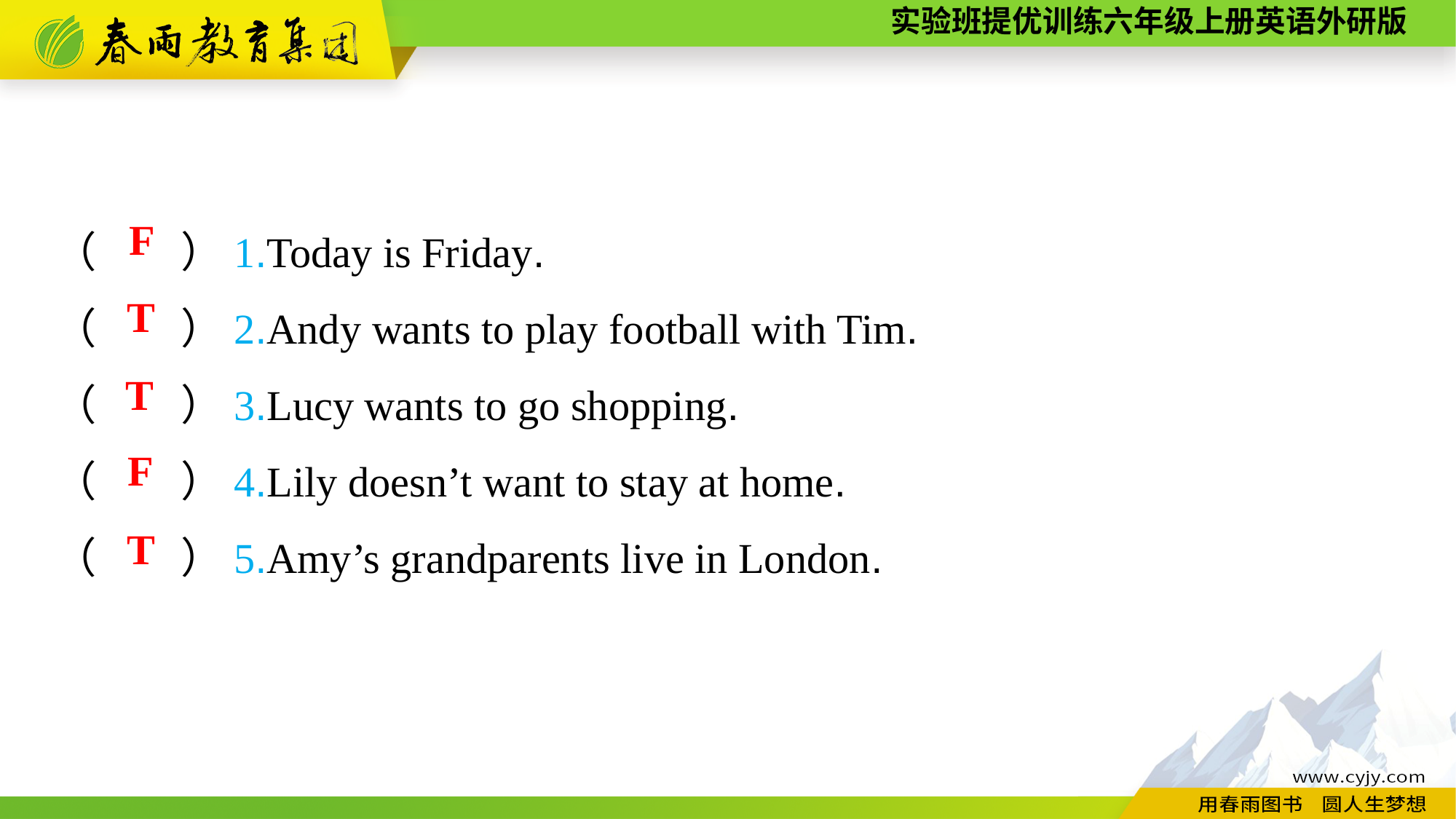

（　　）1.Today is Friday.
（　　）2.Andy wants to play football with Tim.
（　　）3.Lucy wants to go shopping.
（　　）4.Lily doesn’t want to stay at home.
（　　）5.Amy’s grandparents live in London.
F
T
T
F
T